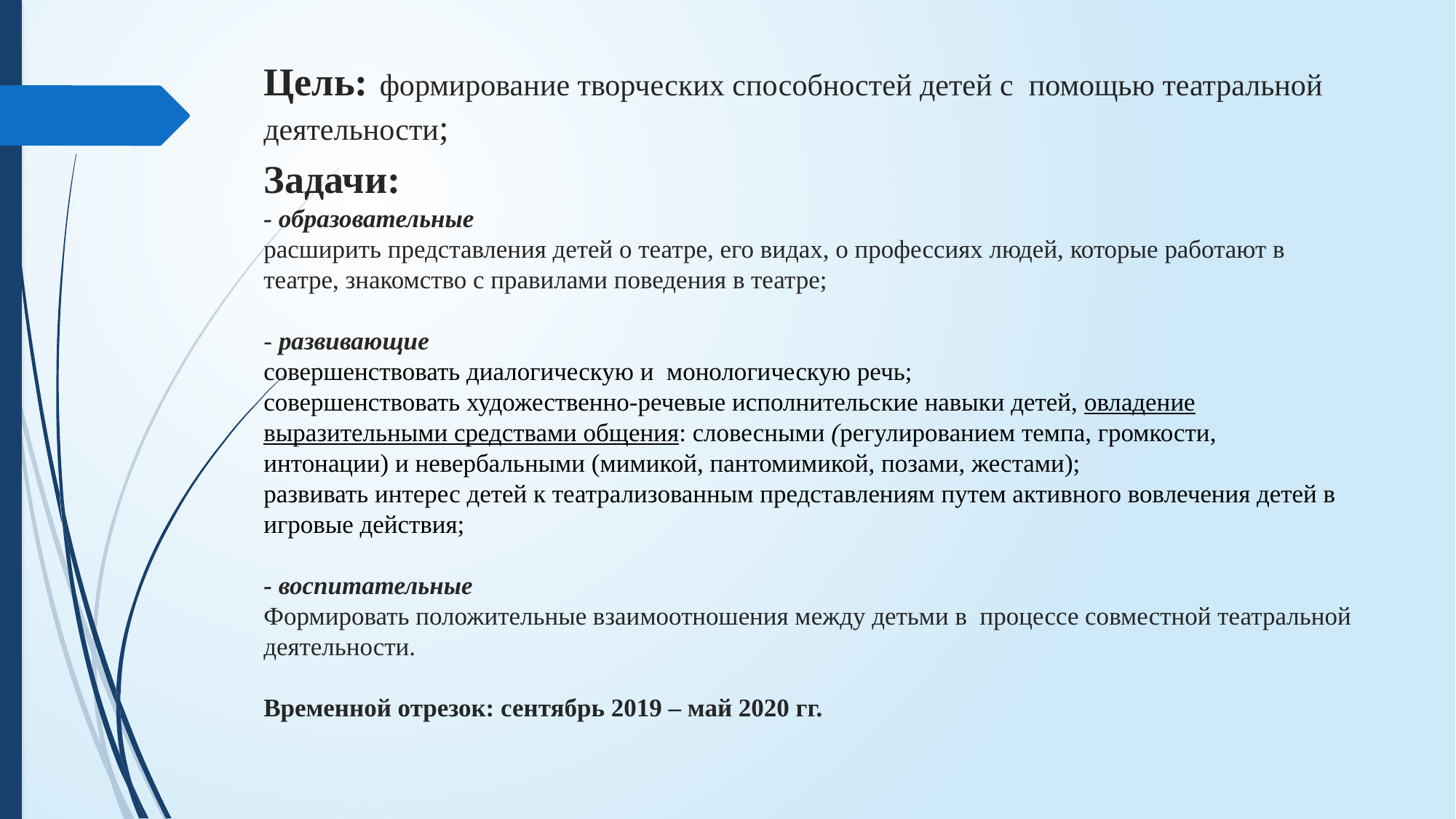

# Цель: формирование творческих способностей детей с  помощью театральной  деятельности; Задачи: - образовательные расширить представления детей о театре, его видах, о профессиях людей, которые работают в театре, знакомство с правилами поведения в театре; - развивающие совершенствовать диалогическую и  монологическую речь; совершенствовать художественно-речевые исполнительские навыки детей, овладение выразительными средствами общения: словесными (регулированием темпа, громкости, интонации) и невербальными (мимикой, пантомимикой, позами, жестами); развивать интерес детей к театрализованным представлениям путем активного вовлечения детей в игровые действия; - воспитательные Формировать положительные взаимоотношения между детьми в  процессе совместной театральной деятельности. Временной отрезок: сентябрь 2019 – май 2020 гг.